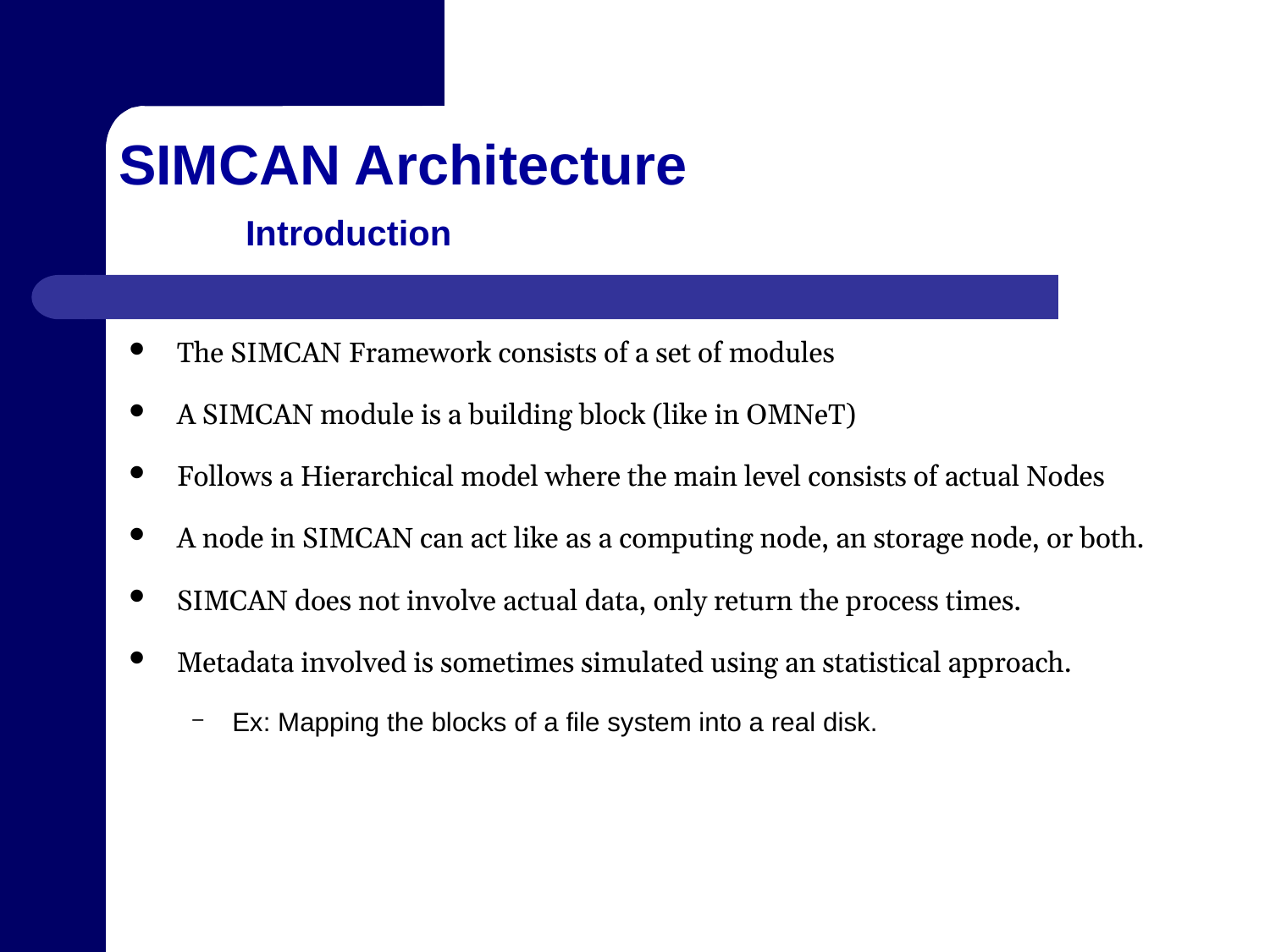

# SIMCAN Architecture Introduction
The SIMCAN Framework consists of a set of modules
A SIMCAN module is a building block (like in OMNeT)
Follows a Hierarchical model where the main level consists of actual Nodes
A node in SIMCAN can act like as a computing node, an storage node, or both.
SIMCAN does not involve actual data, only return the process times.
Metadata involved is sometimes simulated using an statistical approach.
Ex: Mapping the blocks of a file system into a real disk.